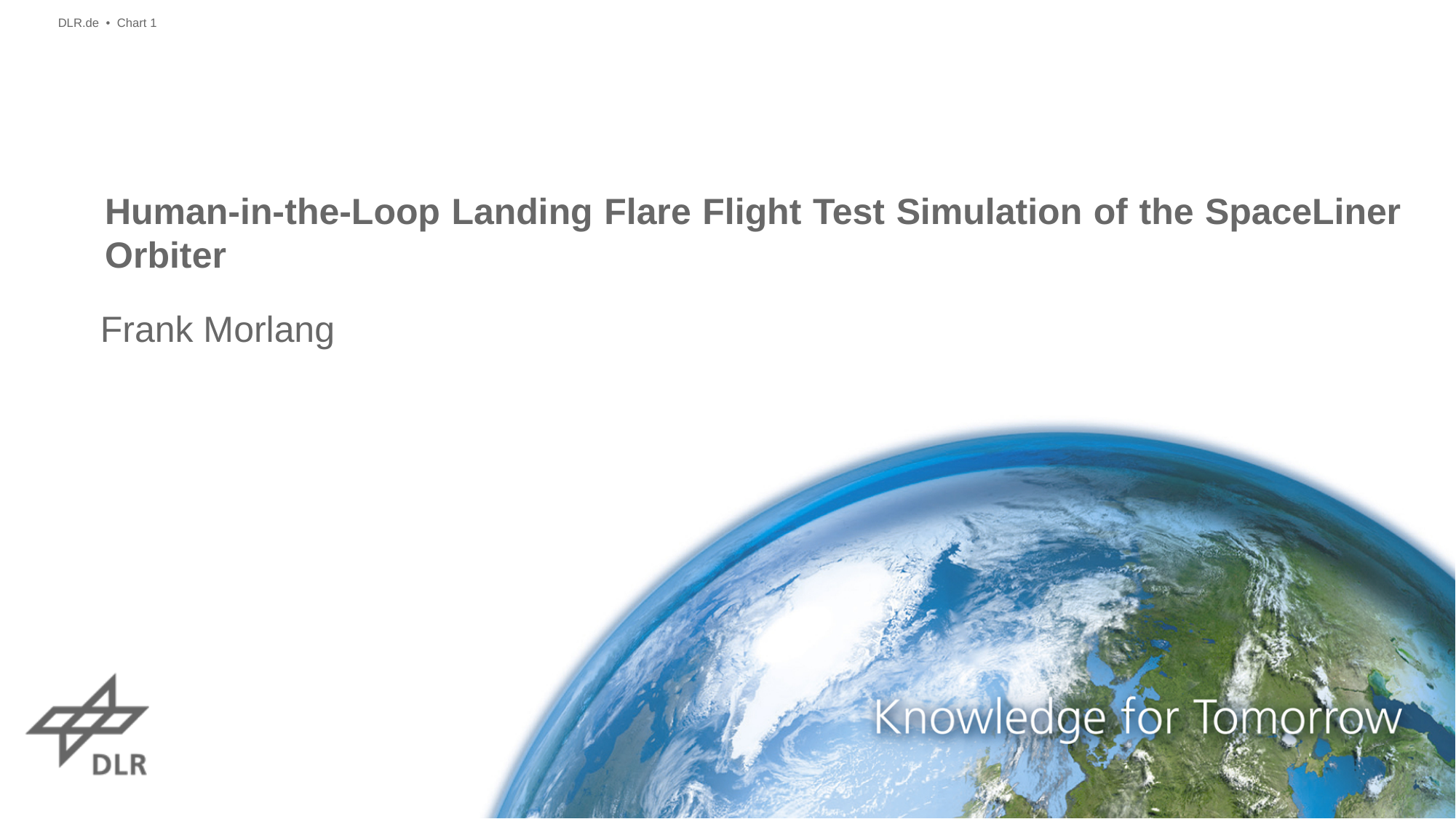

DLR.de  •  Chart 1
# Human-in-the-Loop Landing Flare Flight Test Simulation of the SpaceLiner Orbiter
Frank Morlang